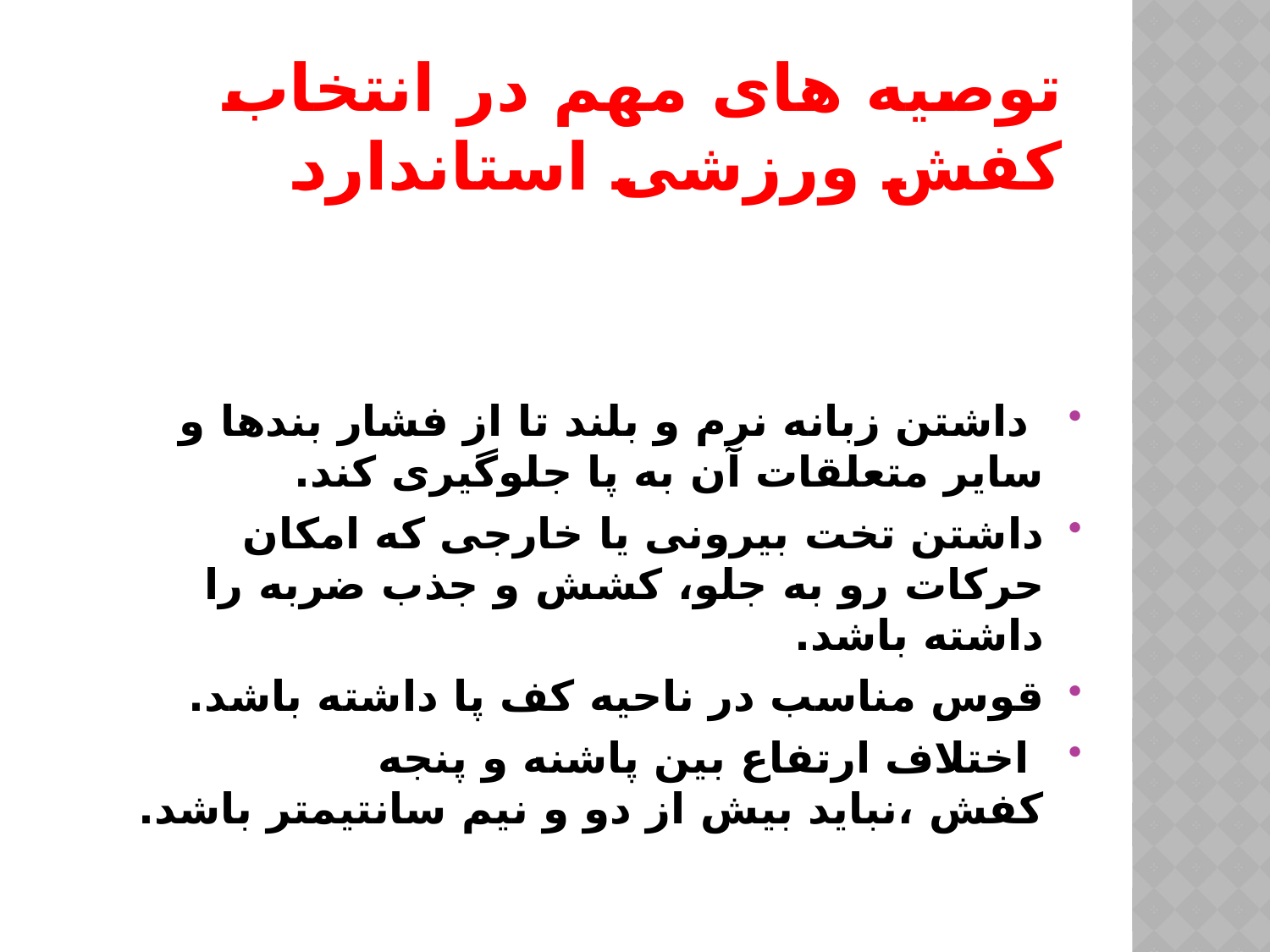

# توصیه های مهم در انتخاب کفش ورزشی استاندارد
 داشتن زبانه نرم و بلند تا از فشار بندها و سایر متعلقات آن به پا جلوگیری کند.
داشتن تخت بیرونی یا خارجی که امکان حرکات رو به جلو، کشش و جذب ضربه را داشته باشد.
قوس مناسب در ناحیه کف پا داشته باشد.
 اختلاف ارتفاع بین پاشنه و پنجه کفش ،نباید بیش از دو و نیم سانتیمتر باشد.